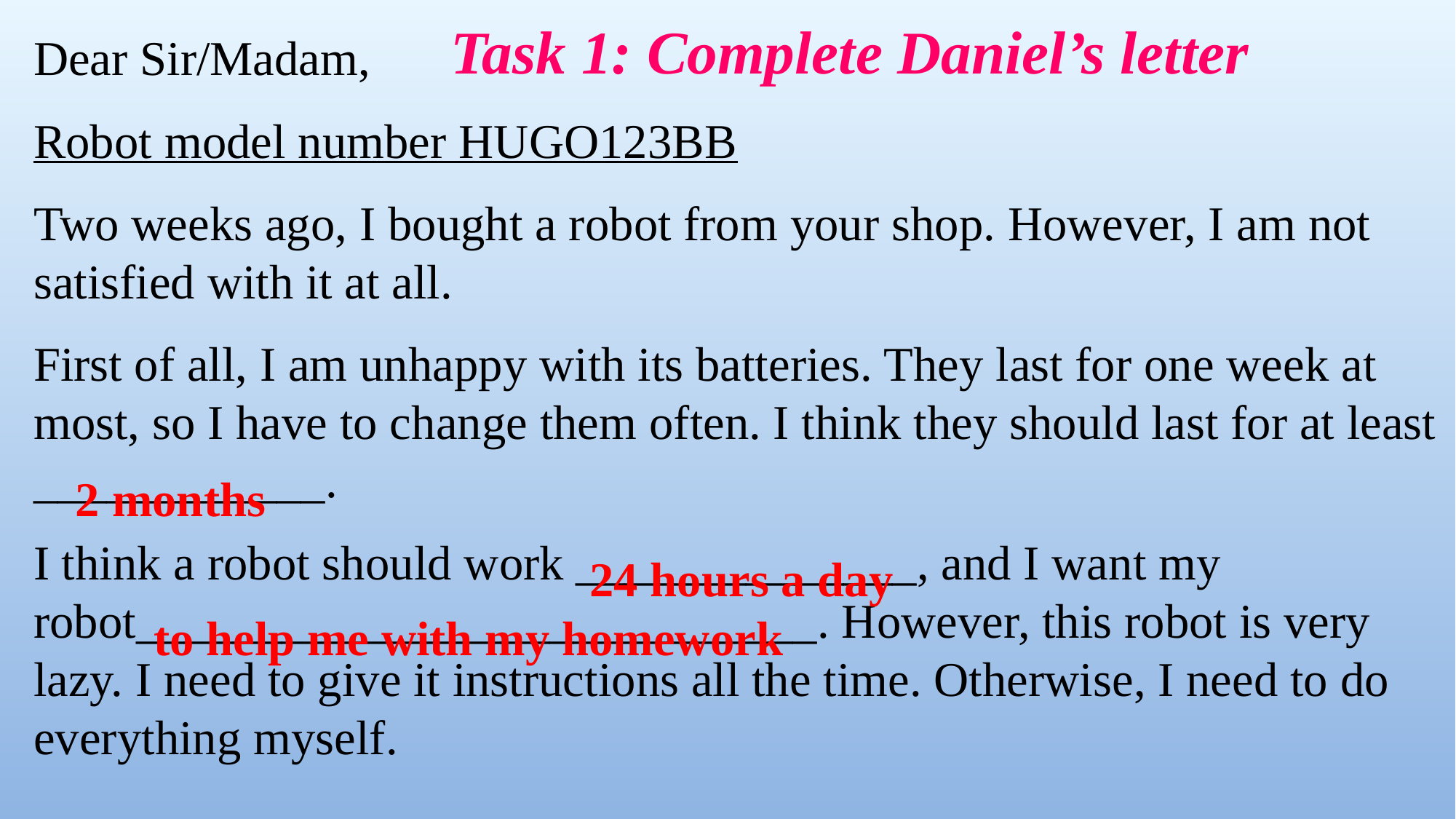

Task 1: Complete Daniel’s letter
Dear Sir/Madam,
Robot model number HUGO123BB
Two weeks ago, I bought a robot from your shop. However, I am not satisfied with it at all.
First of all, I am unhappy with its batteries. They last for one week at most, so I have to change them often. I think they should last for at least ____________.
I think a robot should work ______________, and I want my robot____________________________. However, this robot is very lazy. I need to give it instructions all the time. Otherwise, I need to do everything myself.
2 months
24 hours a day
to help me with my homework